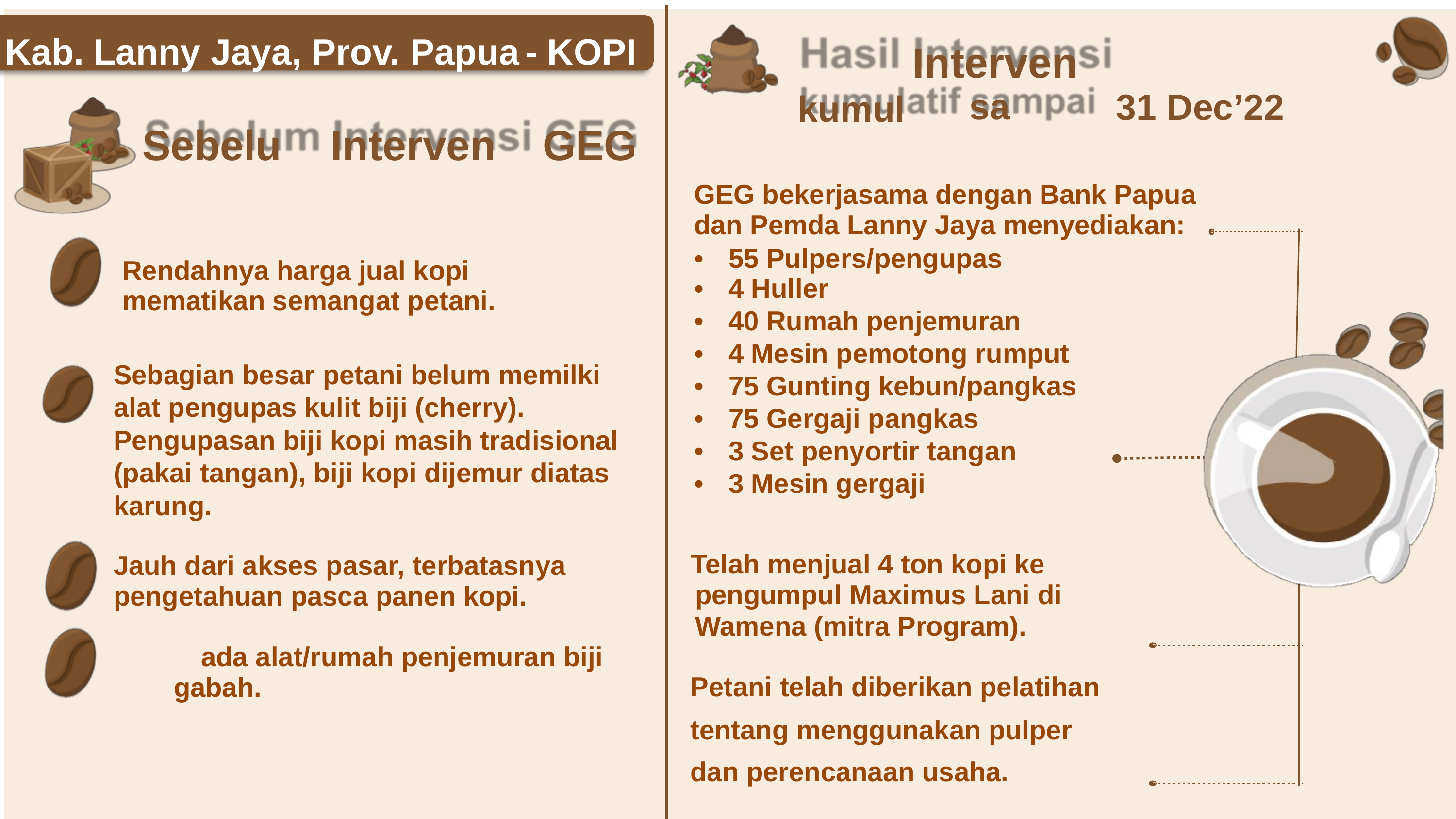

Hasil

si

Kab.
Lanny Jaya, Prov. Papua
- KOPI
Interven
sa

31 Dec’22

atif

mpai
kumul

m

si

Sebelu
Interven
GEG
GEG bekerjasama dengan Bank Papua
dan Pemda Lanny Jaya menyediakan:

•
•
•
•
•
•
•
•
55 Pulpers/pengupas
4 Huller
40 Rumah penjemuran
4 Mesin pemotong rumput
75 Gunting kebun/pangkas
75 Gergaji pangkas
3 Set penyortir tangan
3 Mesin gergaji
Rendahnya harga jual kopi
mematikan semangat petani.

Sebagian besar petani belum memilki
alat pengupas kulit biji (cherry). Pengupasan biji kopi masih tradisional (pakai tangan), biji kopi dijemur diatas karung.

Telah menjual 4 ton kopi ke
pengumpul Maximus Lani di
Wamena (mitra Program).
Jauh dari akses pasar, terbatasnya
pengetahuan pasca panen kopi.

Belum kopi
ada alat/rumah penjemuran biji
gabah.

Petani telah diberikan pelatihan
tentang menggunakan pulper dan perencanaan usaha.